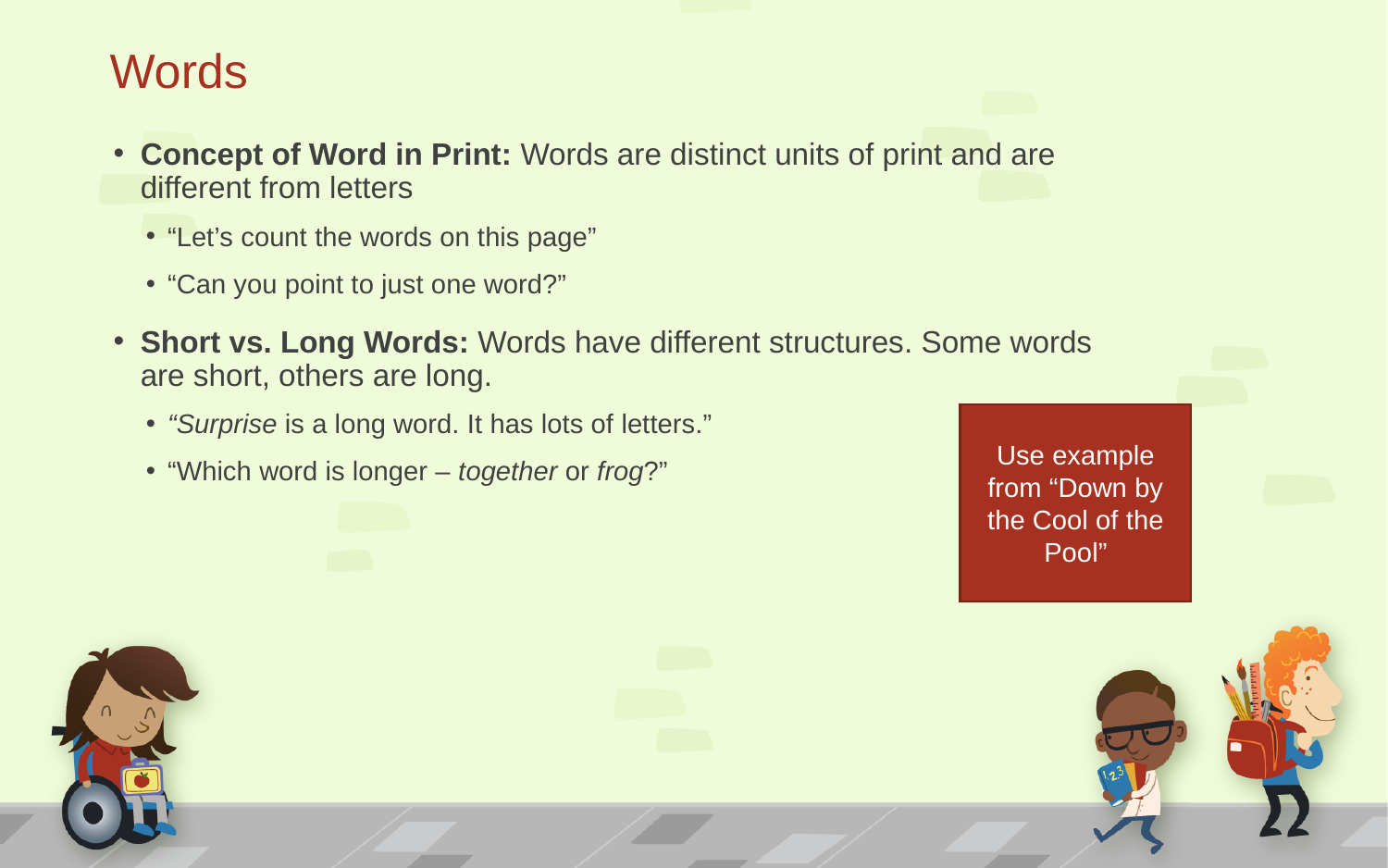

# Words
Concept of Word in Print: Words are distinct units of print and are different from letters
“Let’s count the words on this page”
“Can you point to just one word?”
Short vs. Long Words: Words have different structures. Some words are short, others are long.
“Surprise is a long word. It has lots of letters.”
“Which word is longer – together or frog?”

Use example from “Down by the Cool of the Pool”